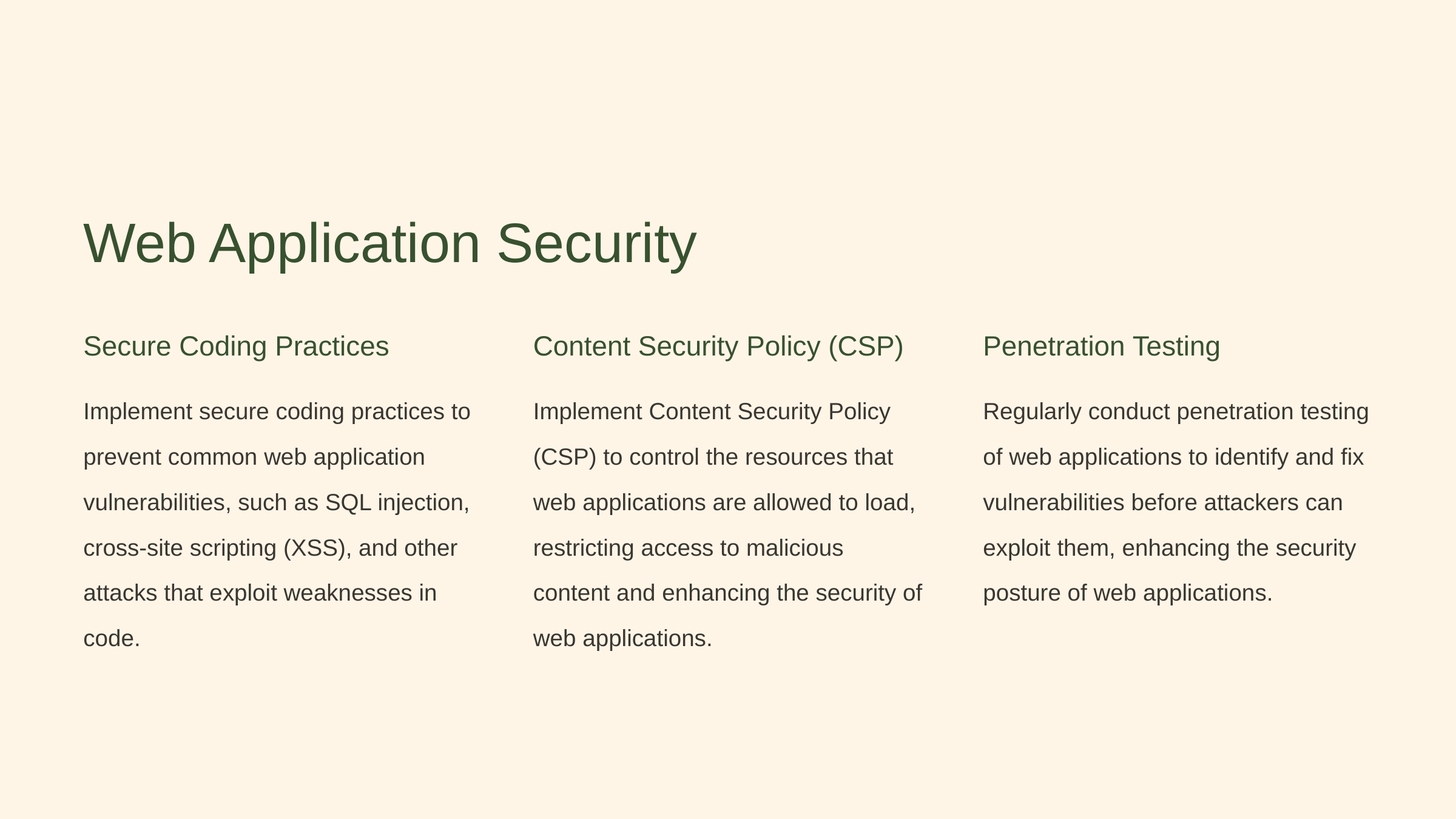

Web Application Security
Secure Coding Practices
Content Security Policy (CSP)
Penetration Testing
Implement secure coding practices to prevent common web application vulnerabilities, such as SQL injection, cross-site scripting (XSS), and other attacks that exploit weaknesses in code.
Implement Content Security Policy (CSP) to control the resources that web applications are allowed to load, restricting access to malicious content and enhancing the security of web applications.
Regularly conduct penetration testing of web applications to identify and fix vulnerabilities before attackers can exploit them, enhancing the security posture of web applications.